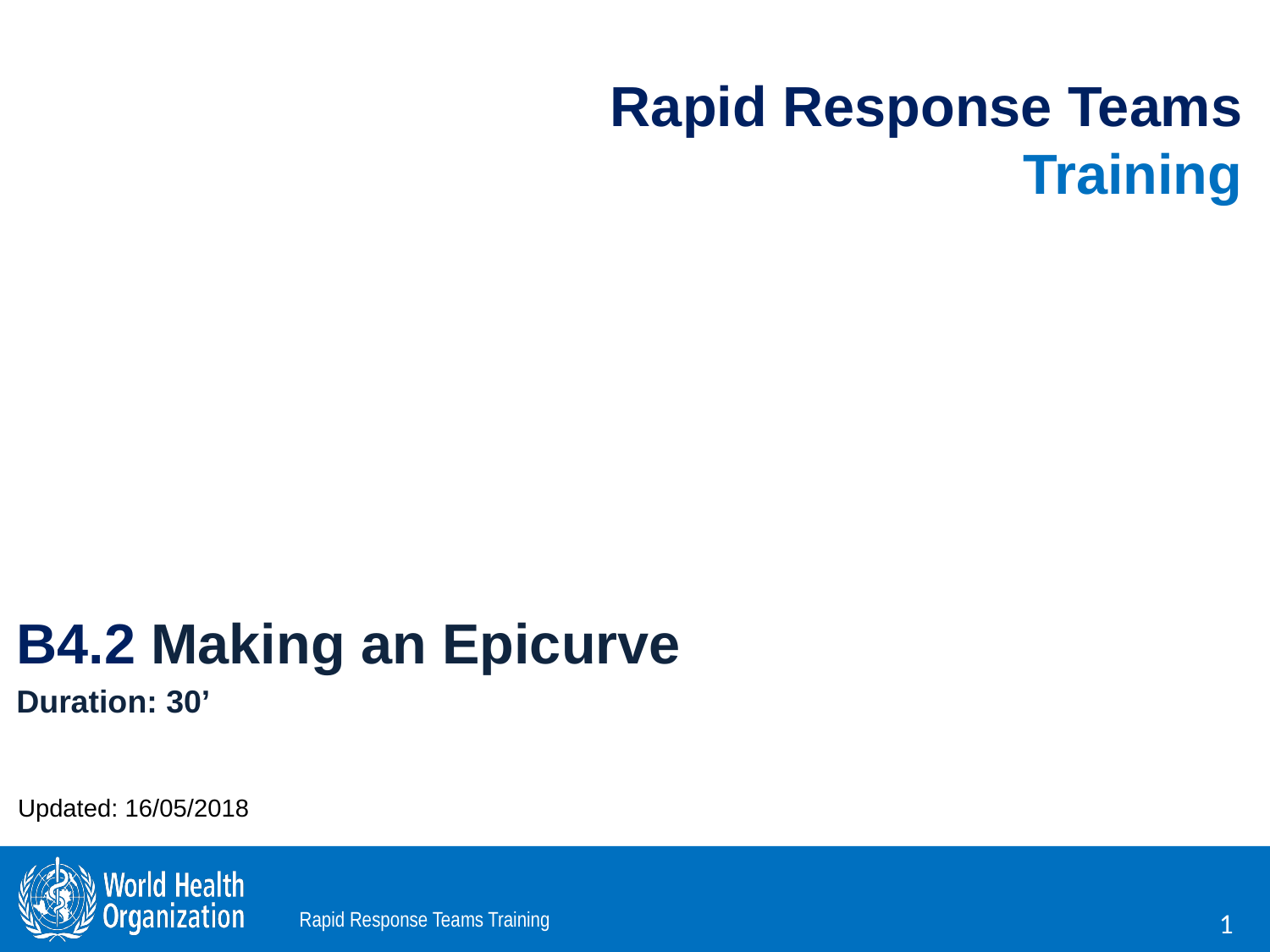

Rapid Response Teams Training
B4.2 Making an Epicurve
Duration: 30’

Updated: 16/05/2018